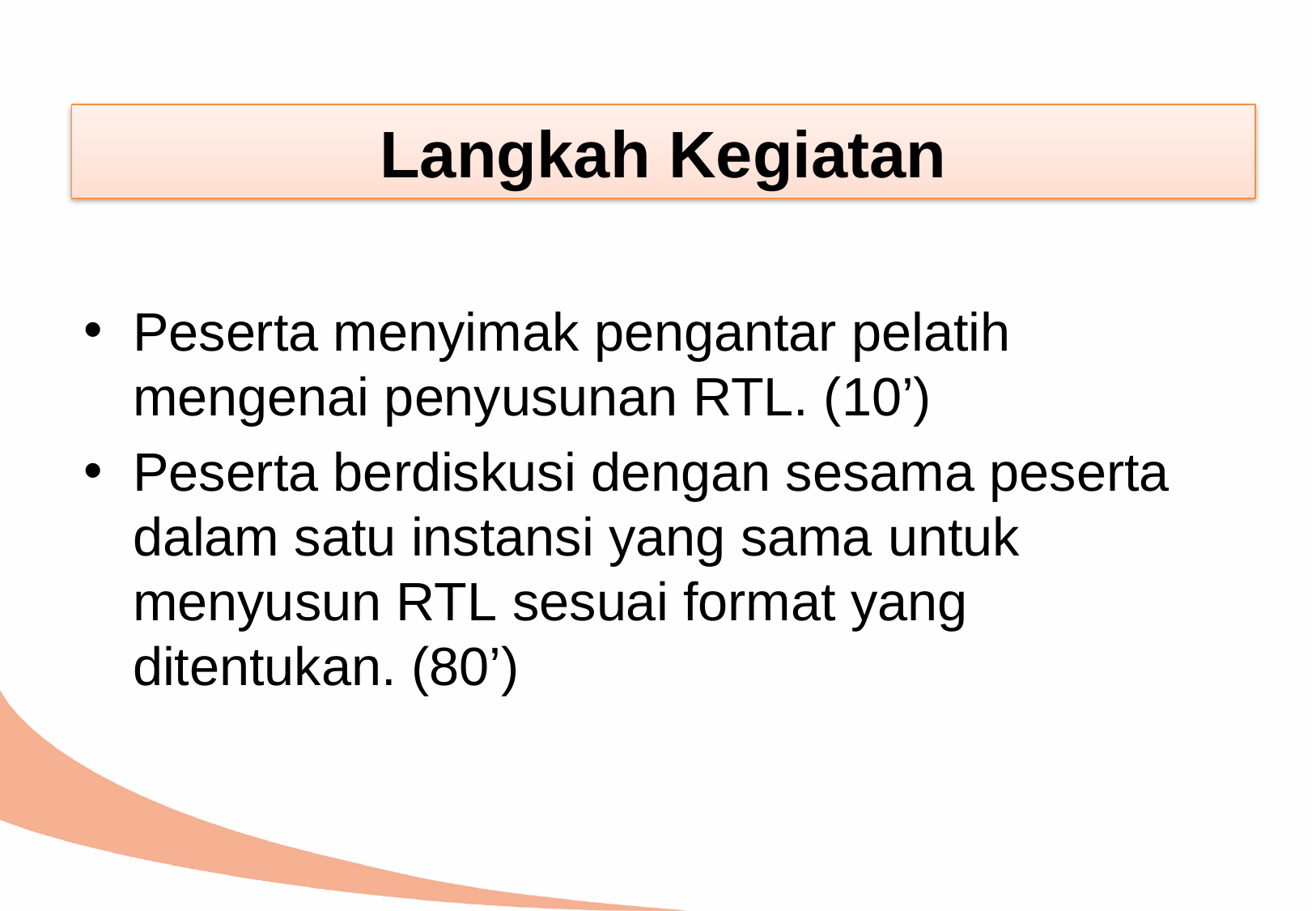

Langkah Kegiatan
Peserta menyimak pengantar pelatih mengenai penyusunan RTL. (10’)
Peserta berdiskusi dengan sesama peserta dalam satu instansi yang sama untuk menyusun RTL sesuai format yang ditentukan. (80’)